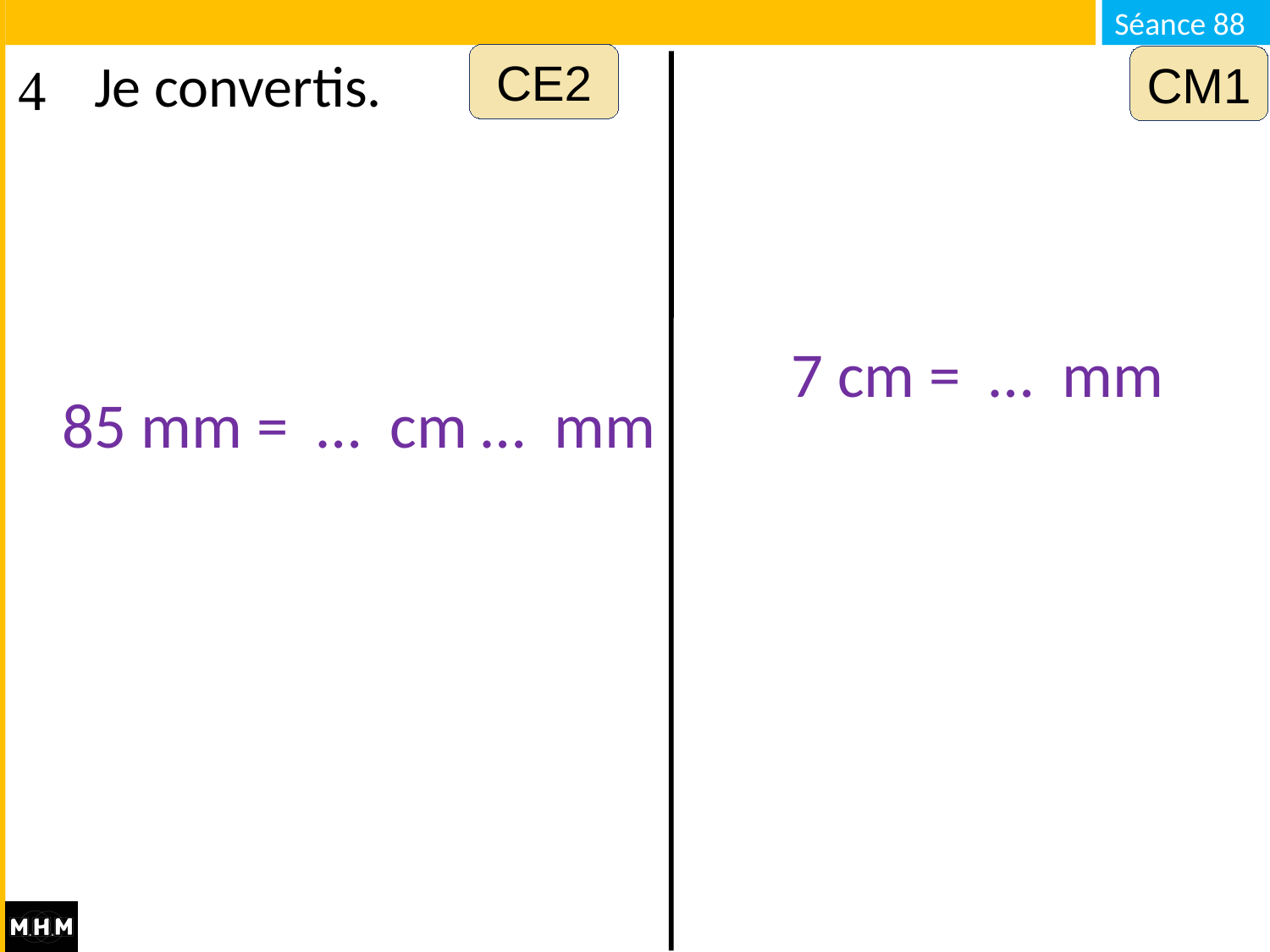

CE2
CM1
# Je convertis.

7 cm =  …  mm
85 mm =  …  cm …  mm